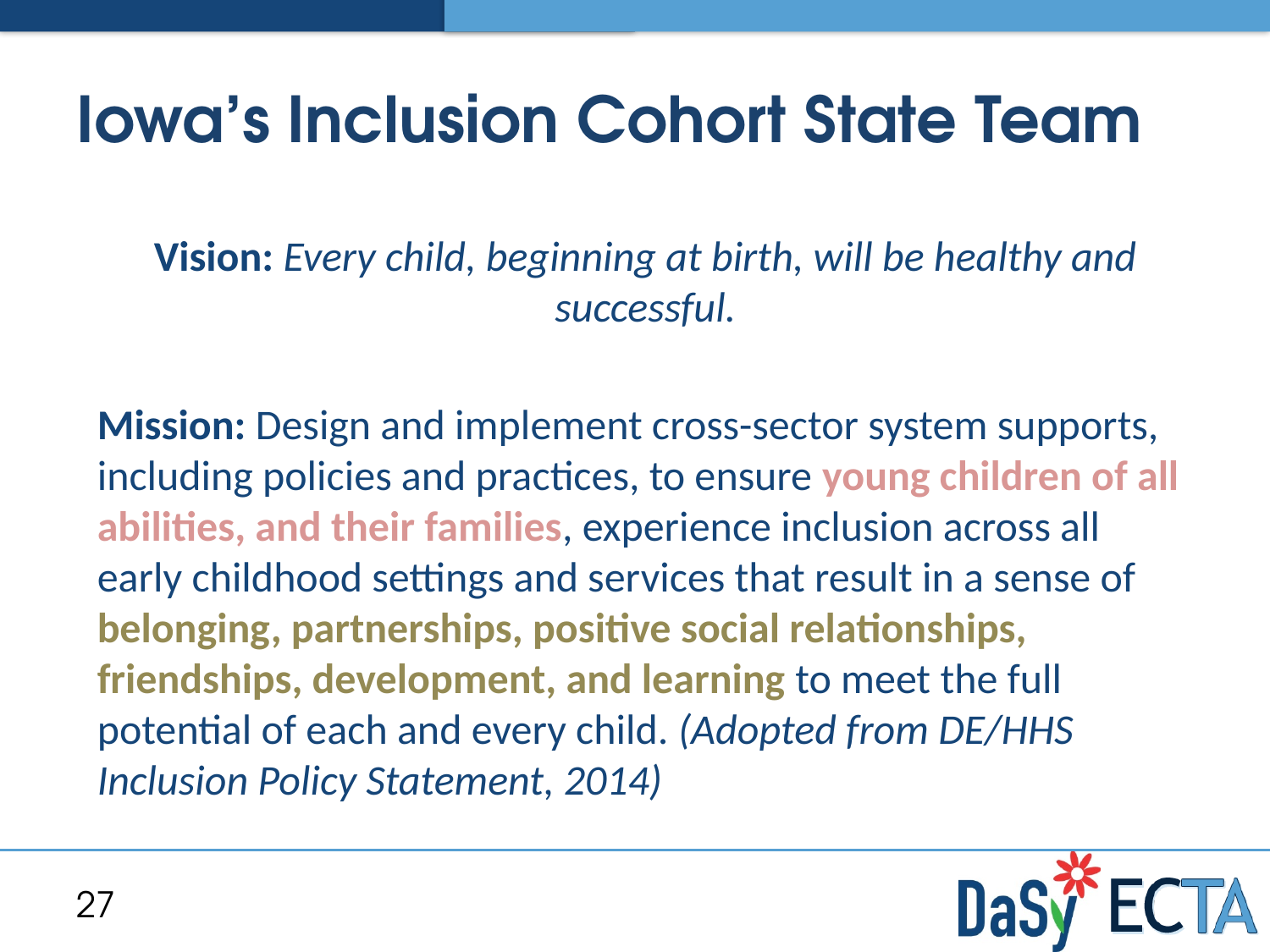

# Iowa’s Inclusion Cohort State Team
Vision: Every child, beginning at birth, will be healthy and successful.

Mission: Design and implement cross-sector system supports, including policies and practices, to ensure young children of all abilities, and their families, experience inclusion across all early childhood settings and services that result in a sense of belonging, partnerships, positive social relationships, friendships, development, and learning to meet the full potential of each and every child. (Adopted from DE/HHS Inclusion Policy Statement, 2014)

27